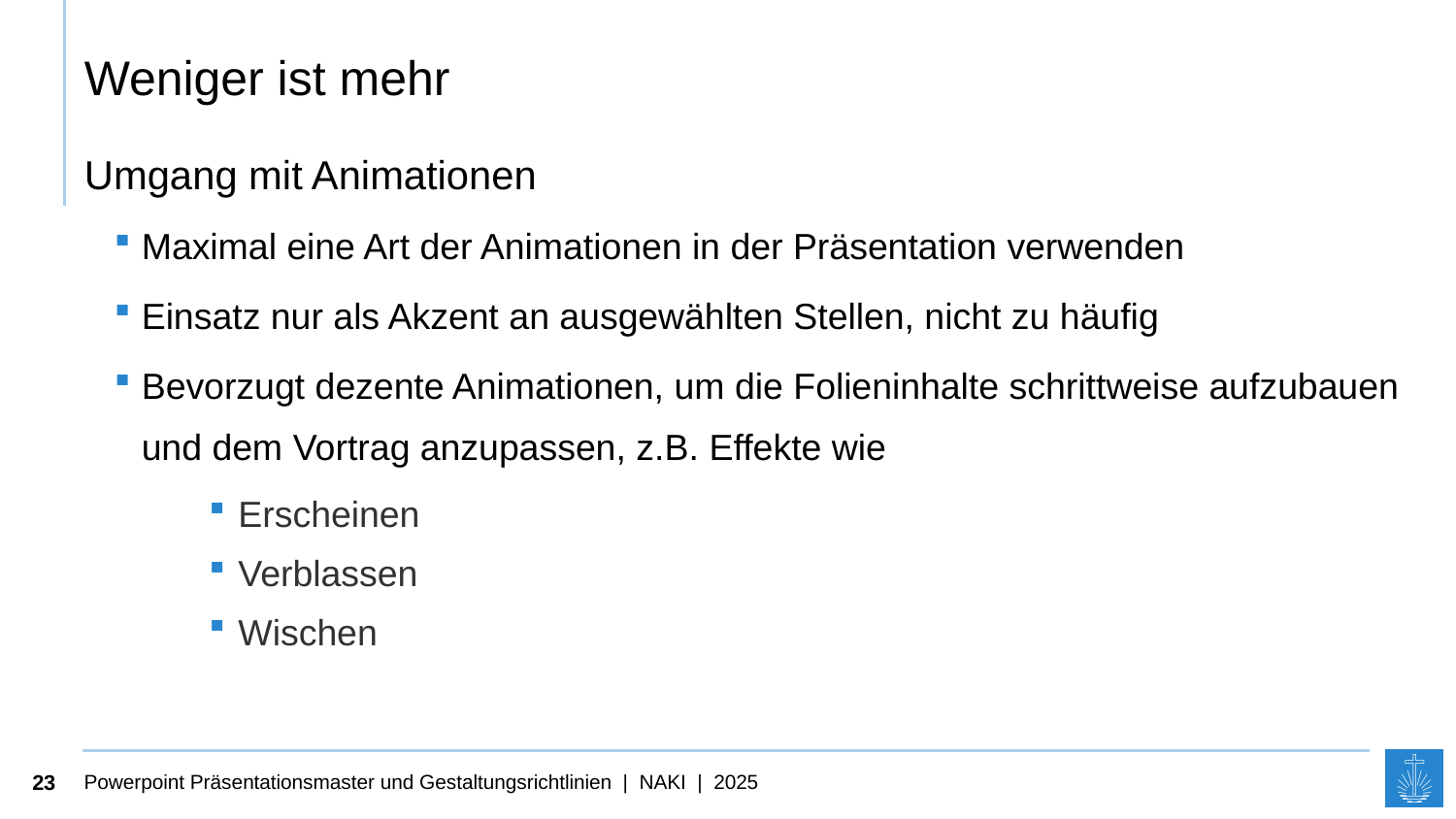

# Weniger ist mehr
Umgang mit Animationen
Maximal eine Art der Animationen in der Präsentation verwenden
Einsatz nur als Akzent an ausgewählten Stellen, nicht zu häufig
Bevorzugt dezente Animationen, um die Folieninhalte schrittweise aufzubauen und dem Vortrag anzupassen, z.B. Effekte wie

Erscheinen
Verblassen
Wischen